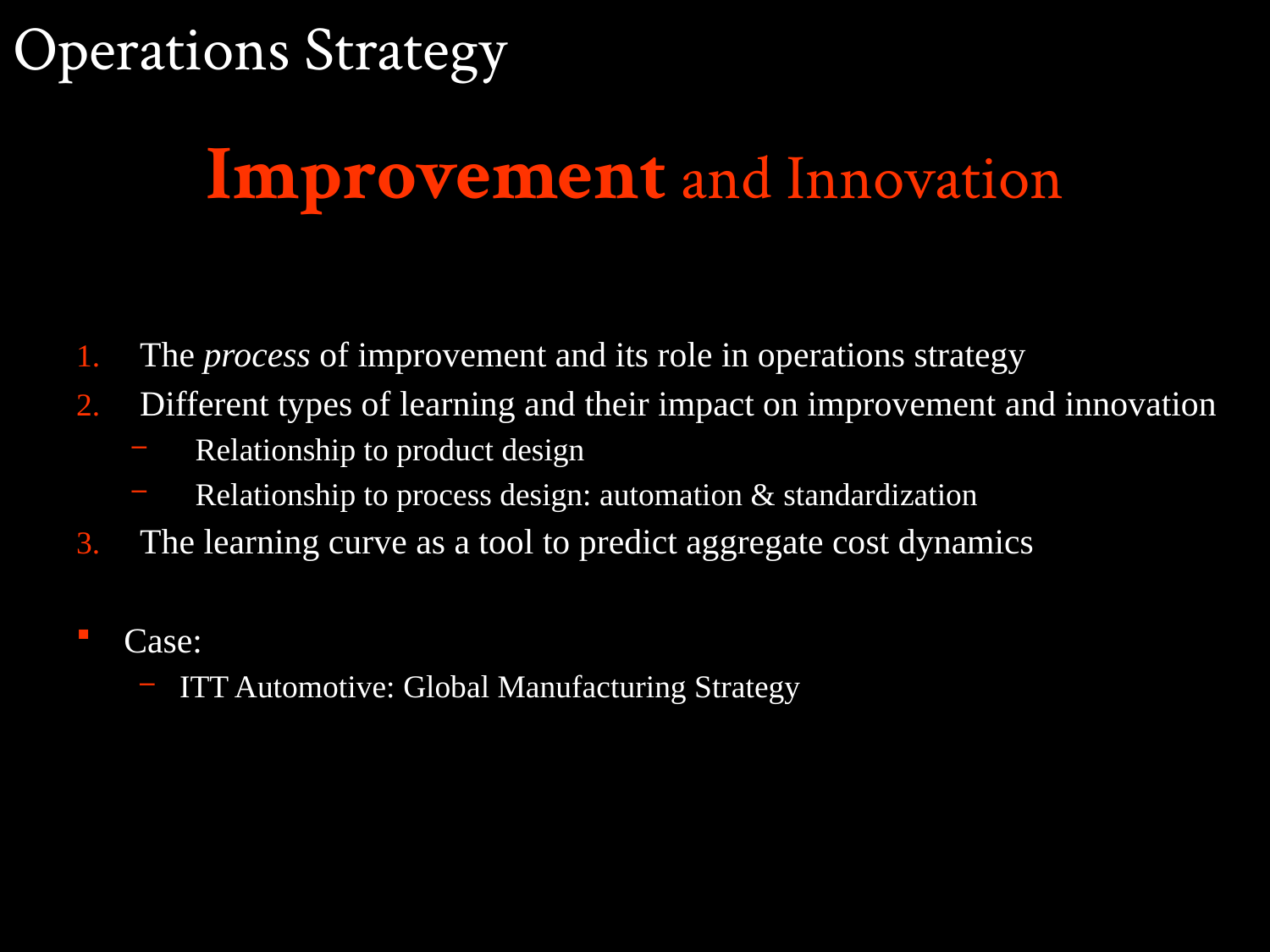

Operations Strategy
Improvement and Innovation
The process of improvement and its role in operations strategy
Different types of learning and their impact on improvement and innovation
Relationship to product design
Relationship to process design: automation & standardization
The learning curve as a tool to predict aggregate cost dynamics

Case:
ITT Automotive: Global Manufacturing Strategy